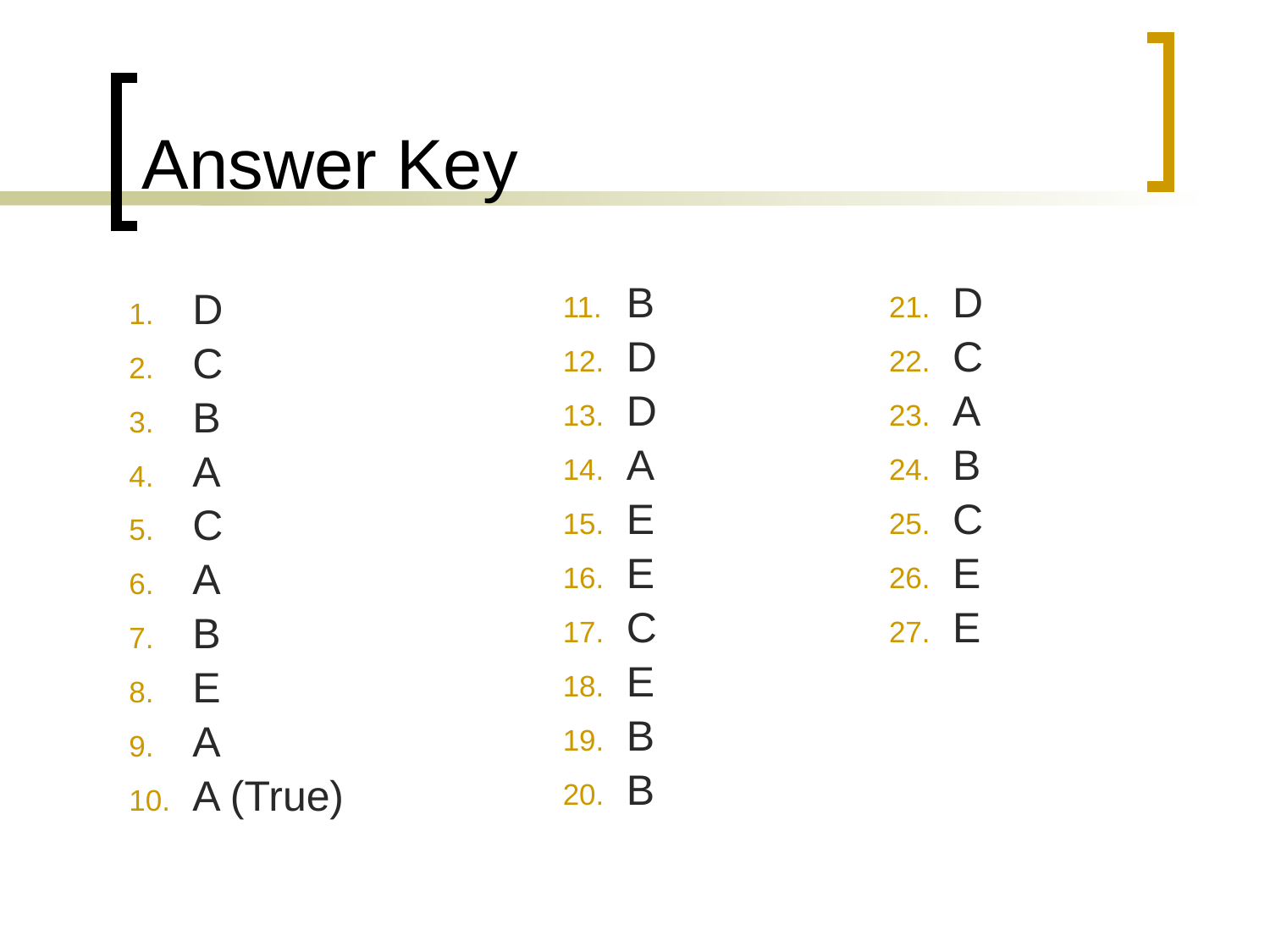

# Answer Key

D
C
B
A
C
A
B
E
A
A (True)

B
D
D
A
E
E
C
E
B
B

D
C
A
B
C
E
E